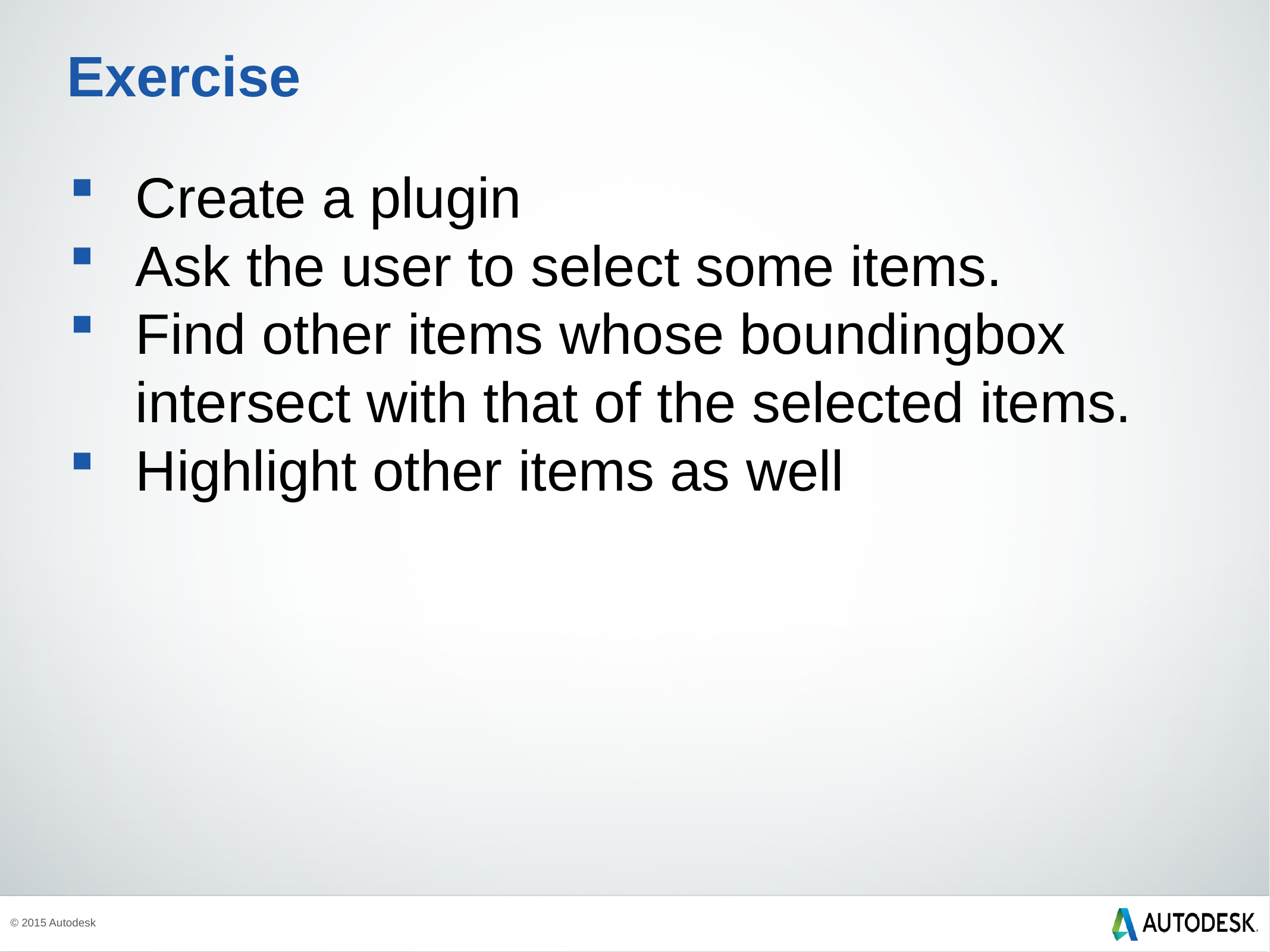

# Exercise
Create a plugin
Ask the user to select some items.
Find other items whose boundingbox intersect with that of the selected items.
Highlight other items as well